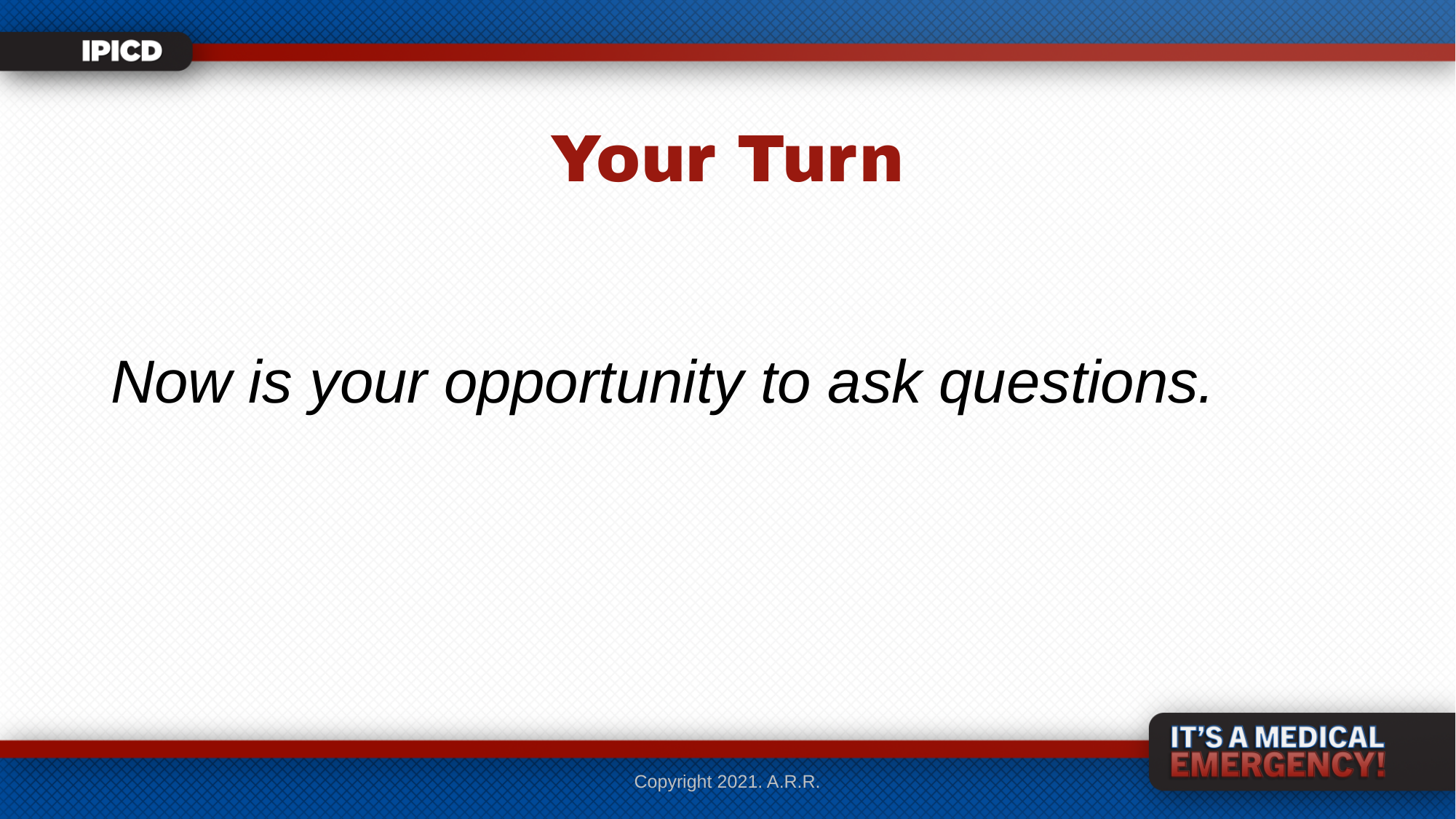

# Your Turn

Now is your opportunity to ask questions.